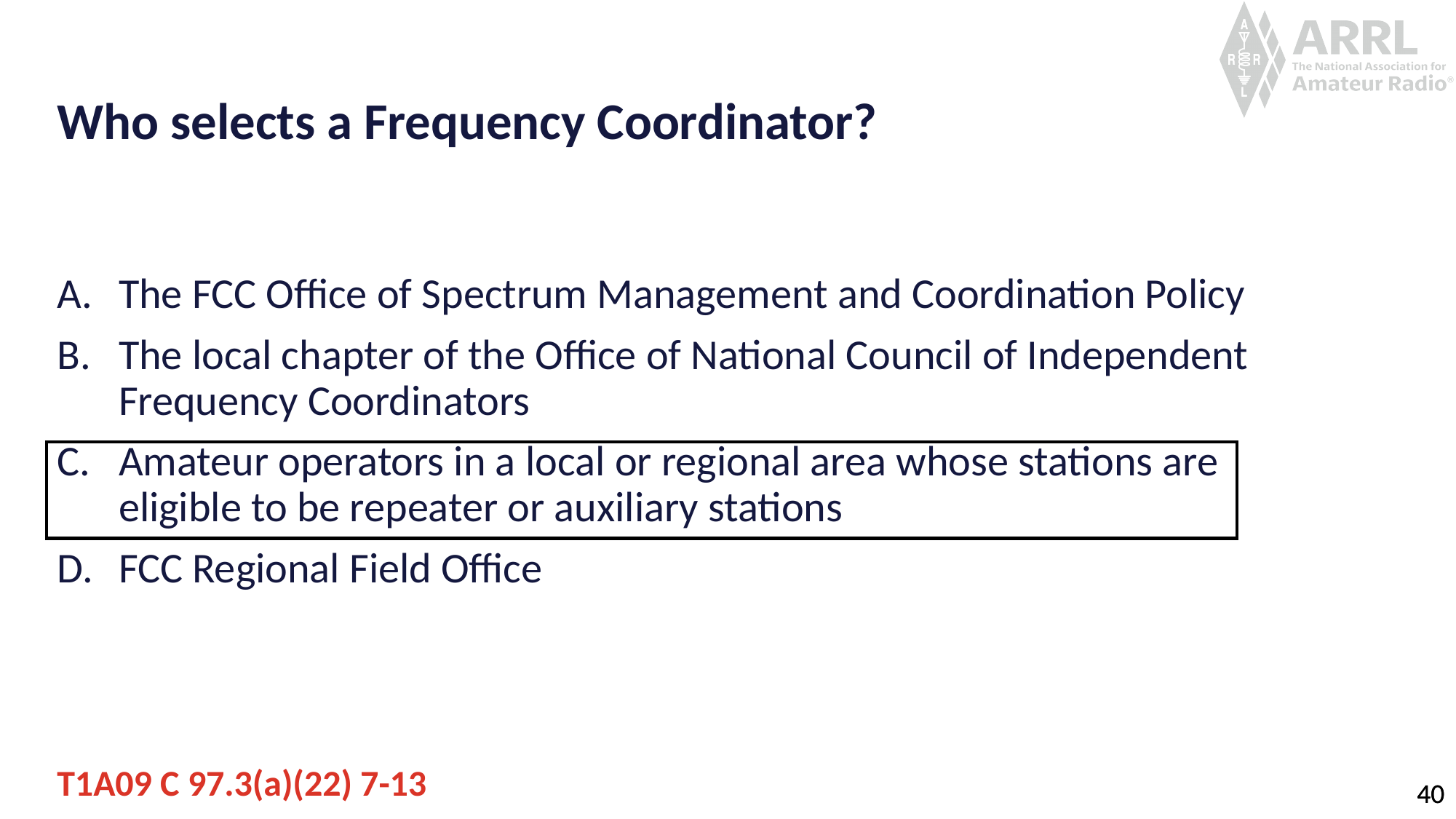

# Who selects a Frequency Coordinator?
The FCC Office of Spectrum Management and Coordination Policy
The local chapter of the Office of National Council of Independent Frequency Coordinators
Amateur operators in a local or regional area whose stations are eligible to be repeater or auxiliary stations
FCC Regional Field Office

T1A09 C 97.3(a)(22) 7-13